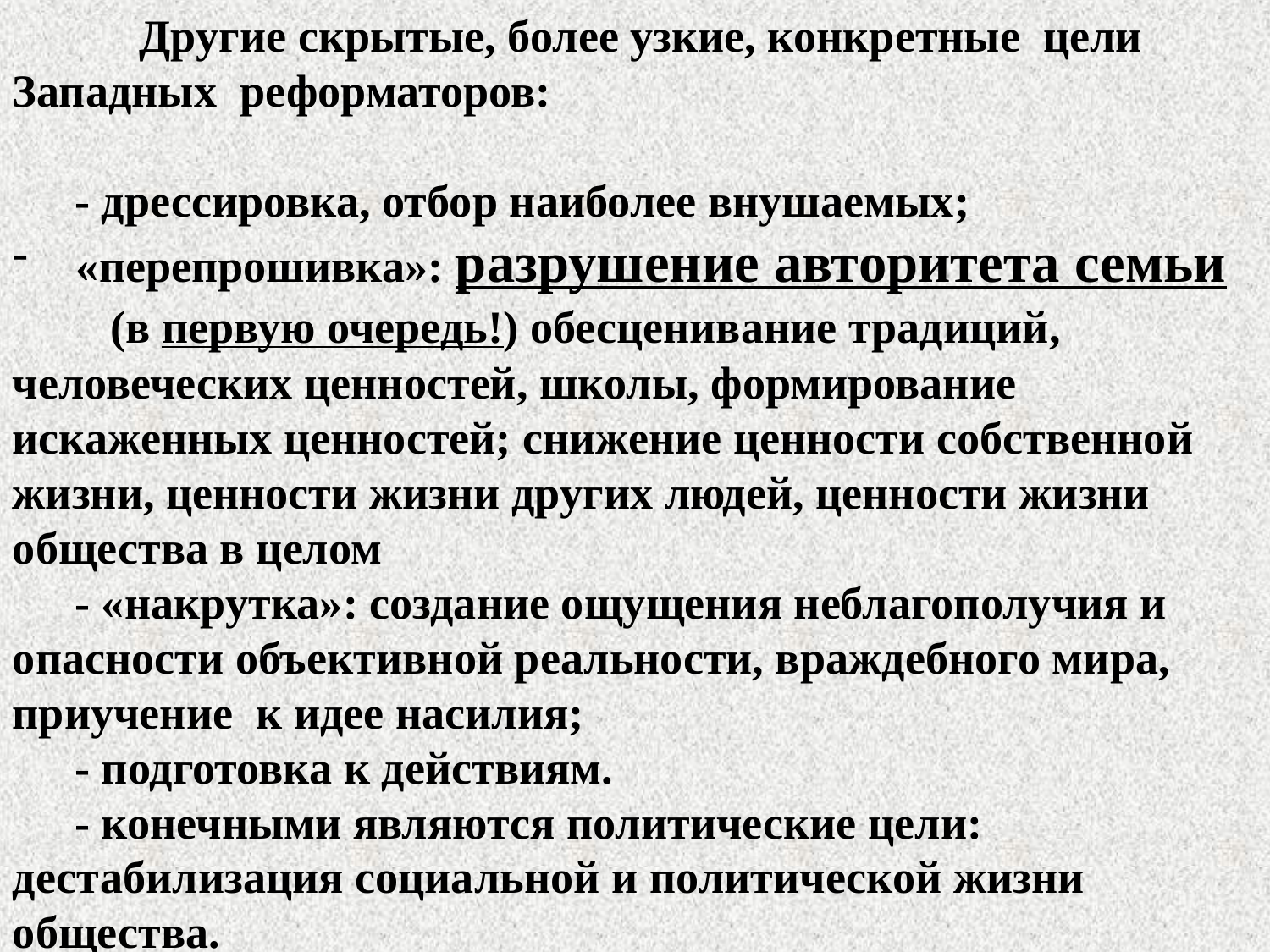

Другие скрытые, более узкие, конкретные  цели Западных  реформаторов:

- дрессировка, отбор наиболее внушаемых;
«перепрошивка»: разрушение авторитета семьи
        (в первую очередь!) обесценивание традиций, человеческих ценностей, школы, формирование искаженных ценностей; снижение ценности собственной жизни, ценности жизни других людей, ценности жизни общества в целом
- «накрутка»: создание ощущения неблагополучия и опасности объективной реальности, враждебного мира, приучение  к идее насилия;
- подготовка к действиям.
- конечными являются политические цели: дестабилизация социальной и политической жизни общества.